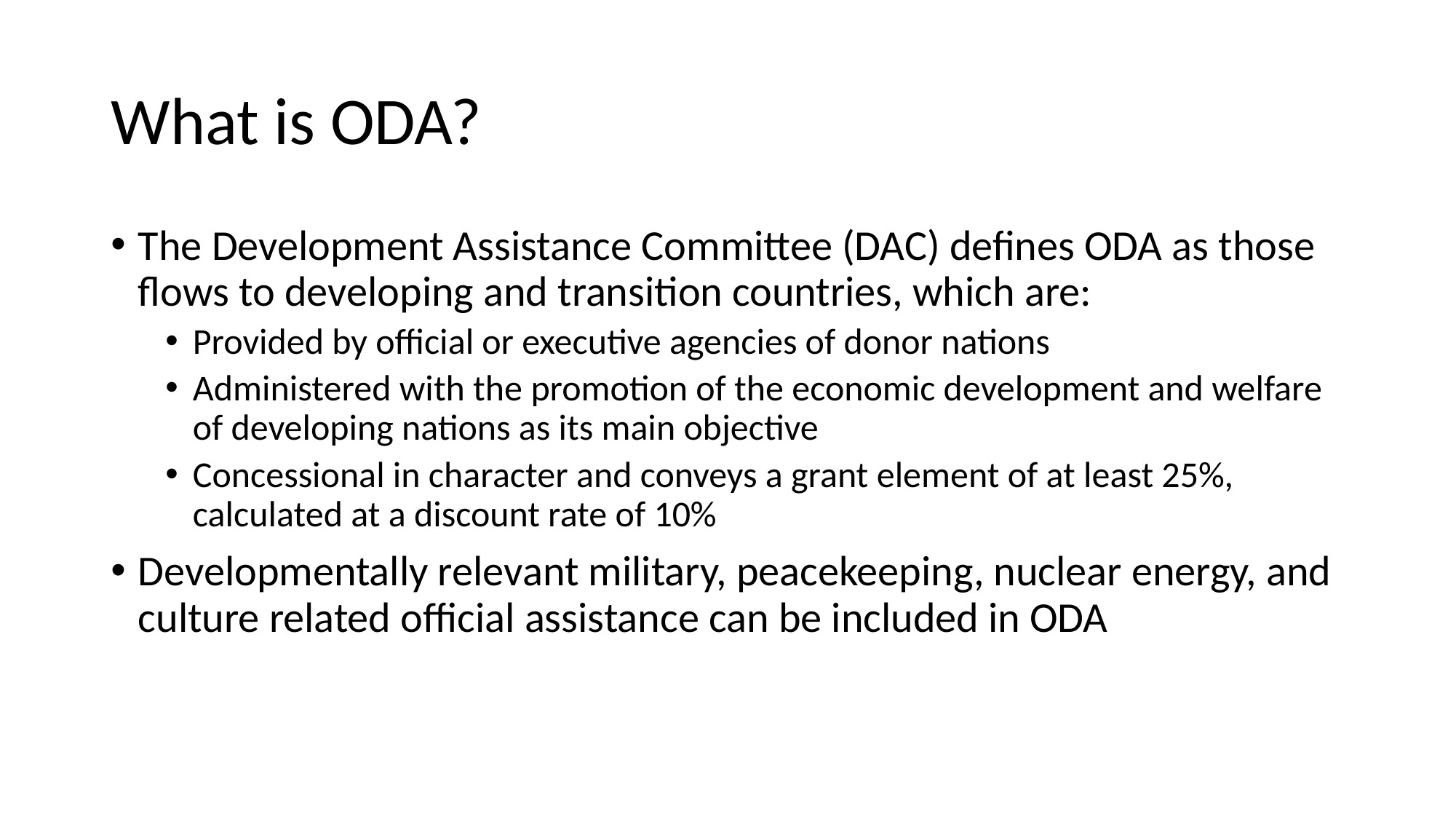

# What is ODA?
The Development Assistance Committee (DAC) defines ODA as those flows to developing and transition countries, which are:
Provided by official or executive agencies of donor nations
Administered with the promotion of the economic development and welfare of developing nations as its main objective
Concessional in character and conveys a grant element of at least 25%, calculated at a discount rate of 10%
Developmentally relevant military, peacekeeping, nuclear energy, and culture related official assistance can be included in ODA